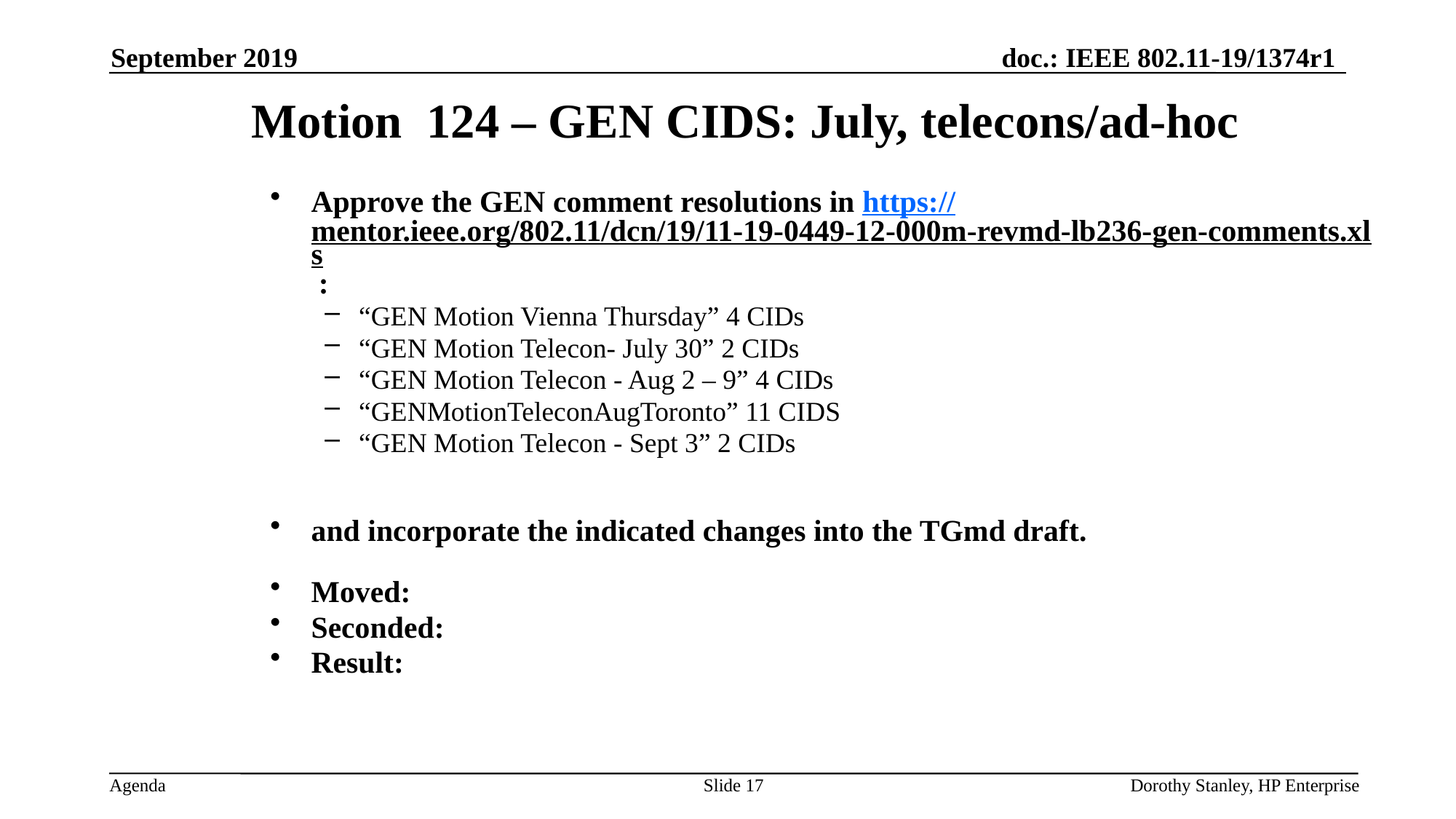

September 2019
Motion  124 – GEN CIDS: July, telecons/ad-hoc
Approve the GEN comment resolutions in https://mentor.ieee.org/802.11/dcn/19/11-19-0449-12-000m-revmd-lb236-gen-comments.xls :
“GEN Motion Vienna Thursday” 4 CIDs
“GEN Motion Telecon- July 30” 2 CIDs
“GEN Motion Telecon - Aug 2 – 9” 4 CIDs
“GENMotionTeleconAugToronto” 11 CIDS
“GEN Motion Telecon - Sept 3” 2 CIDs

and incorporate the indicated changes into the TGmd draft.
Moved:
Seconded:
Result:

Slide 17
Dorothy Stanley, HP Enterprise